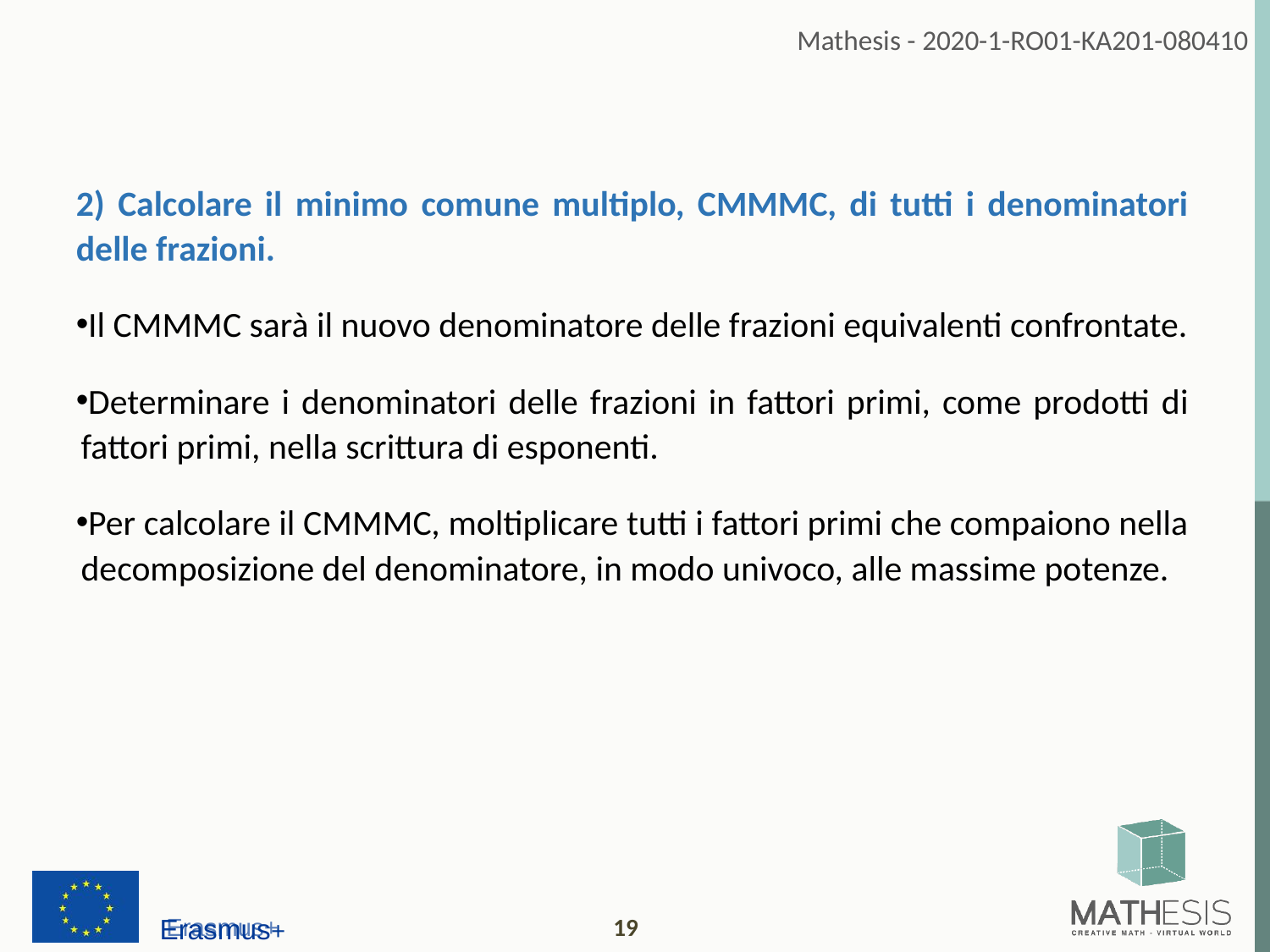

2) Calcolare il minimo comune multiplo, CMMMC, di tutti i denominatori delle frazioni.
Il CMMMC sarà il nuovo denominatore delle frazioni equivalenti confrontate.
Determinare i denominatori delle frazioni in fattori primi, come prodotti di fattori primi, nella scrittura di esponenti.
Per calcolare il CMMMC, moltiplicare tutti i fattori primi che compaiono nella decomposizione del denominatore, in modo univoco, alle massime potenze.